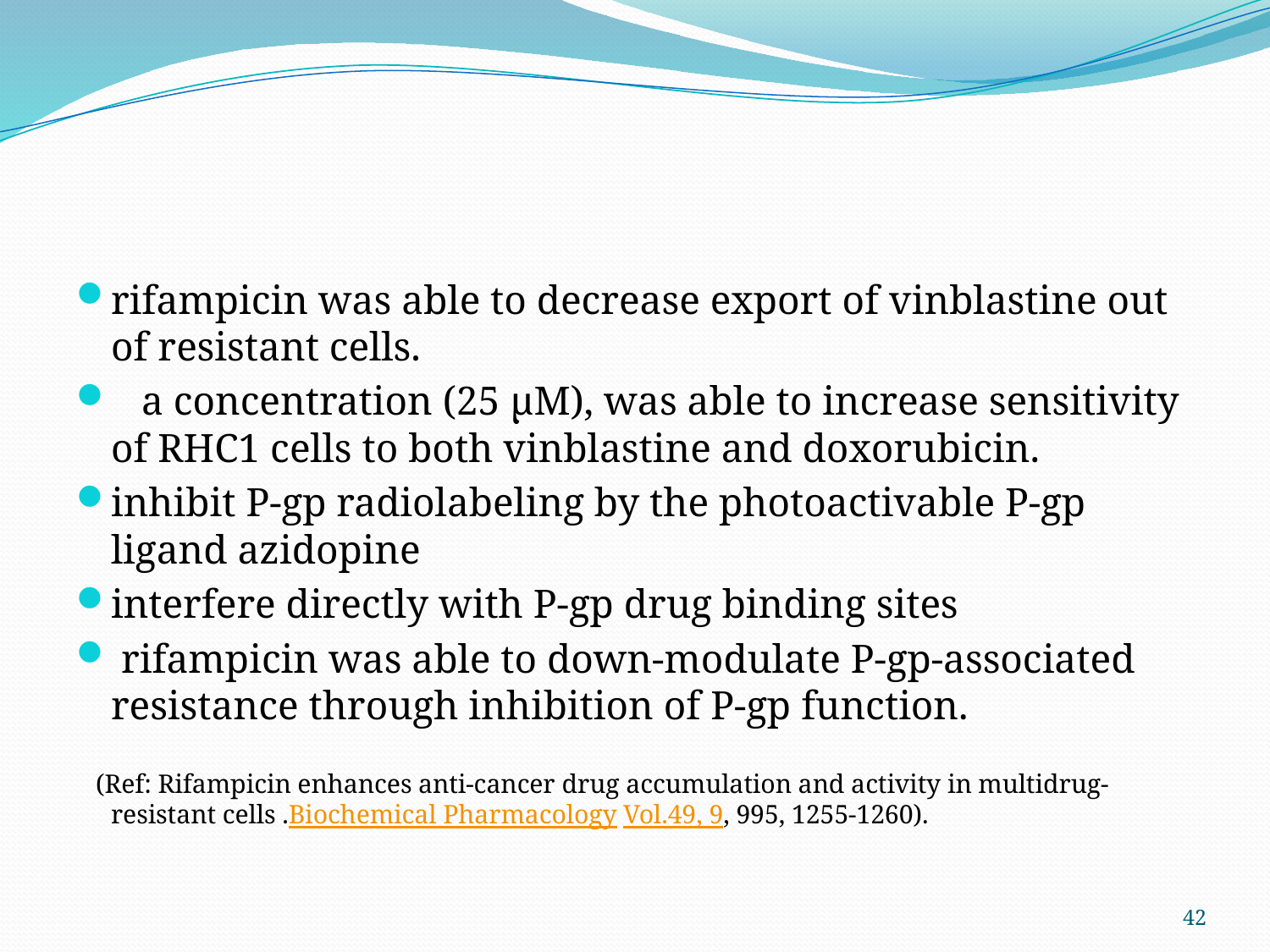

#
rifampicin was able to decrease export of vinblastine out of resistant cells.
   a concentration (25 μM), was able to increase sensitivity of RHC1 cells to both vinblastine and doxorubicin.
inhibit P-gp radiolabeling by the photoactivable P-gp ligand azidopine
interfere directly with P-gp drug binding sites
 rifampicin was able to down-modulate P-gp-associated resistance through inhibition of P-gp function.

   (Ref: Rifampicin enhances anti-cancer drug accumulation and activity in multidrug-resistant cells .Biochemical Pharmacology Vol.49, 9, 995, 1255-1260).

42